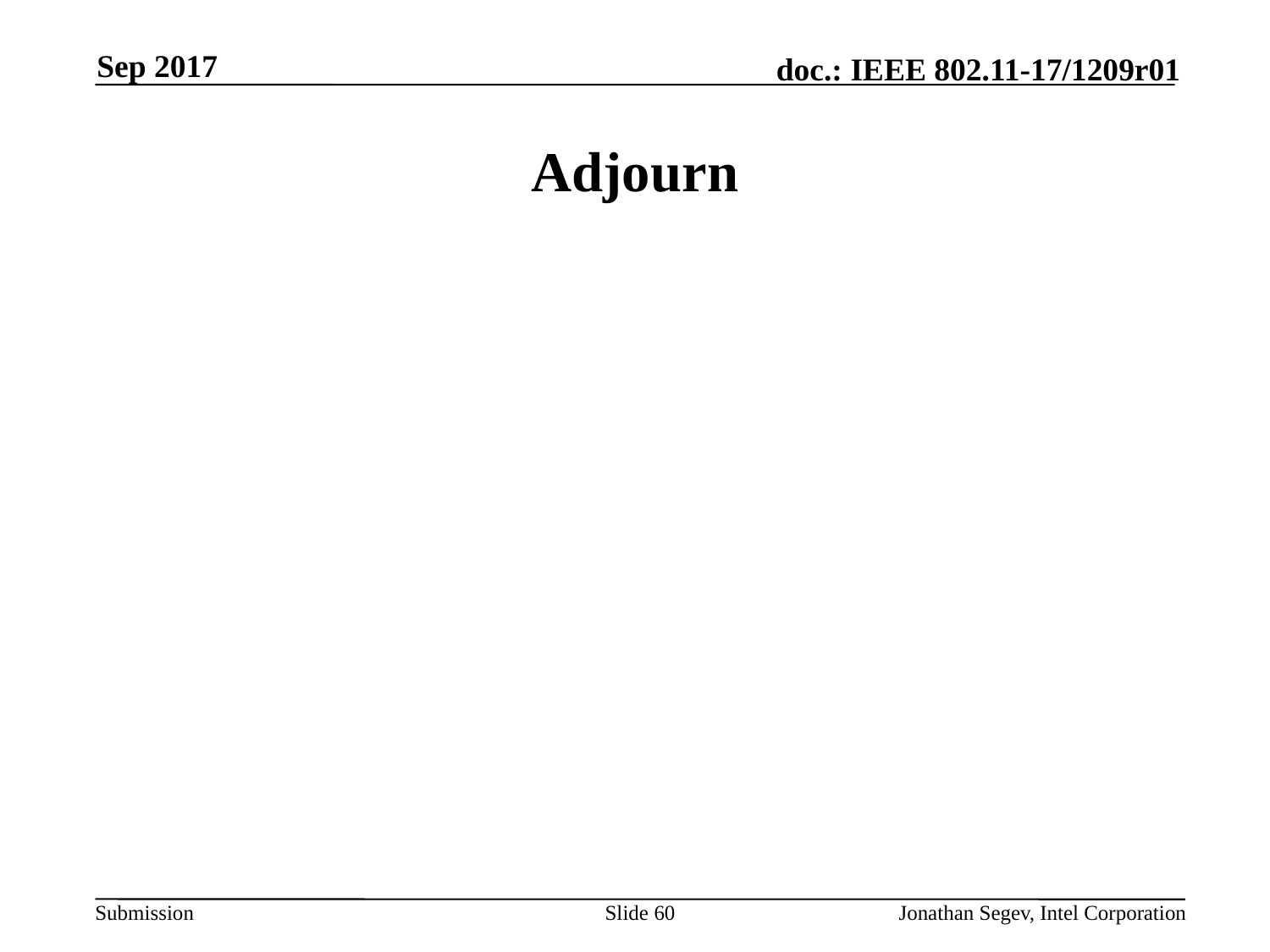

Sep 2017
# Adjourn

Slide 60
Jonathan Segev, Intel Corporation